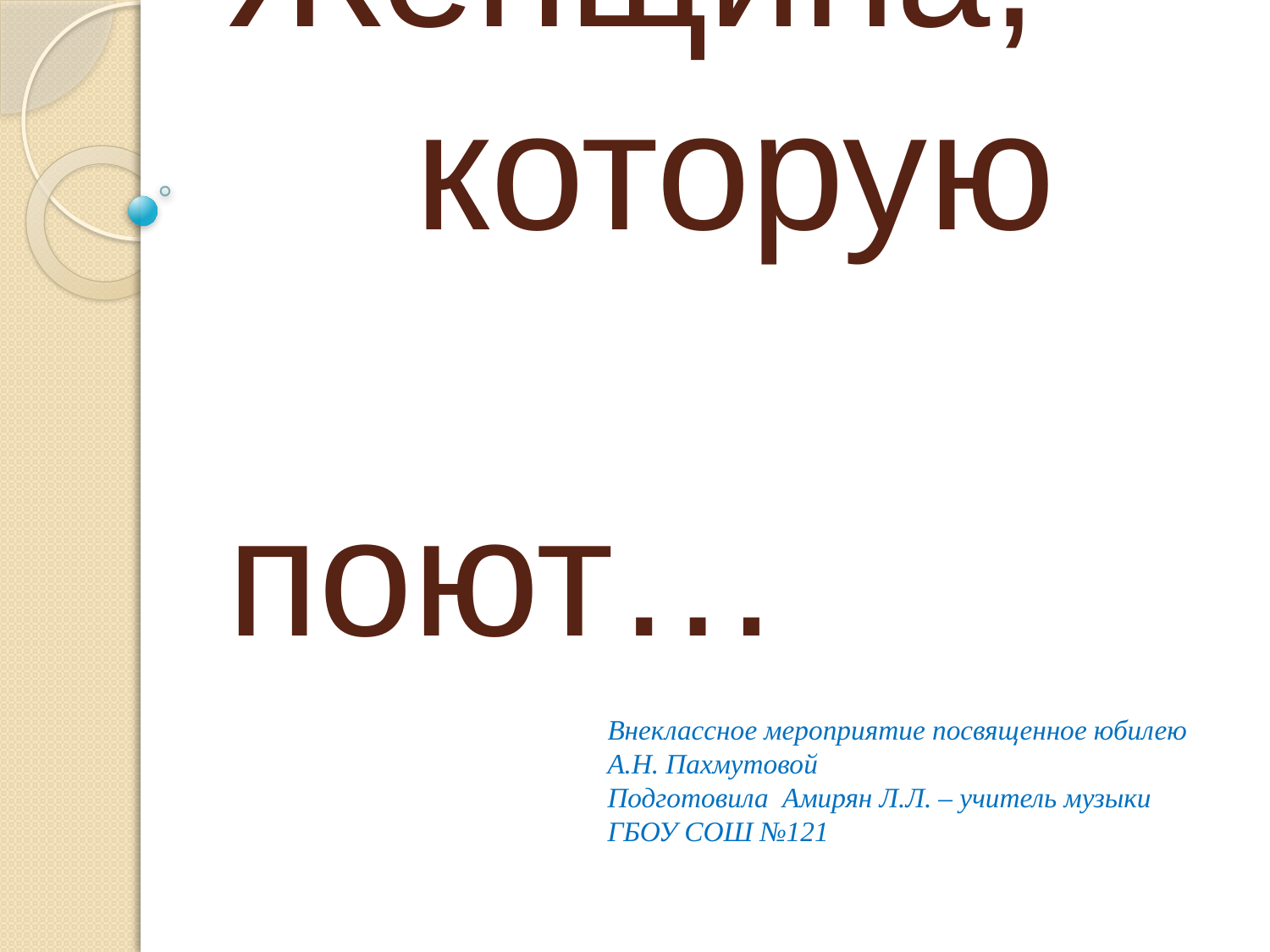

# Женщина, которую поют…
Внеклассное мероприятие посвященное юбилею А.Н. Пахмутовой
Подготовила  Амирян Л.Л. – учитель музыки ГБОУ СОШ №121